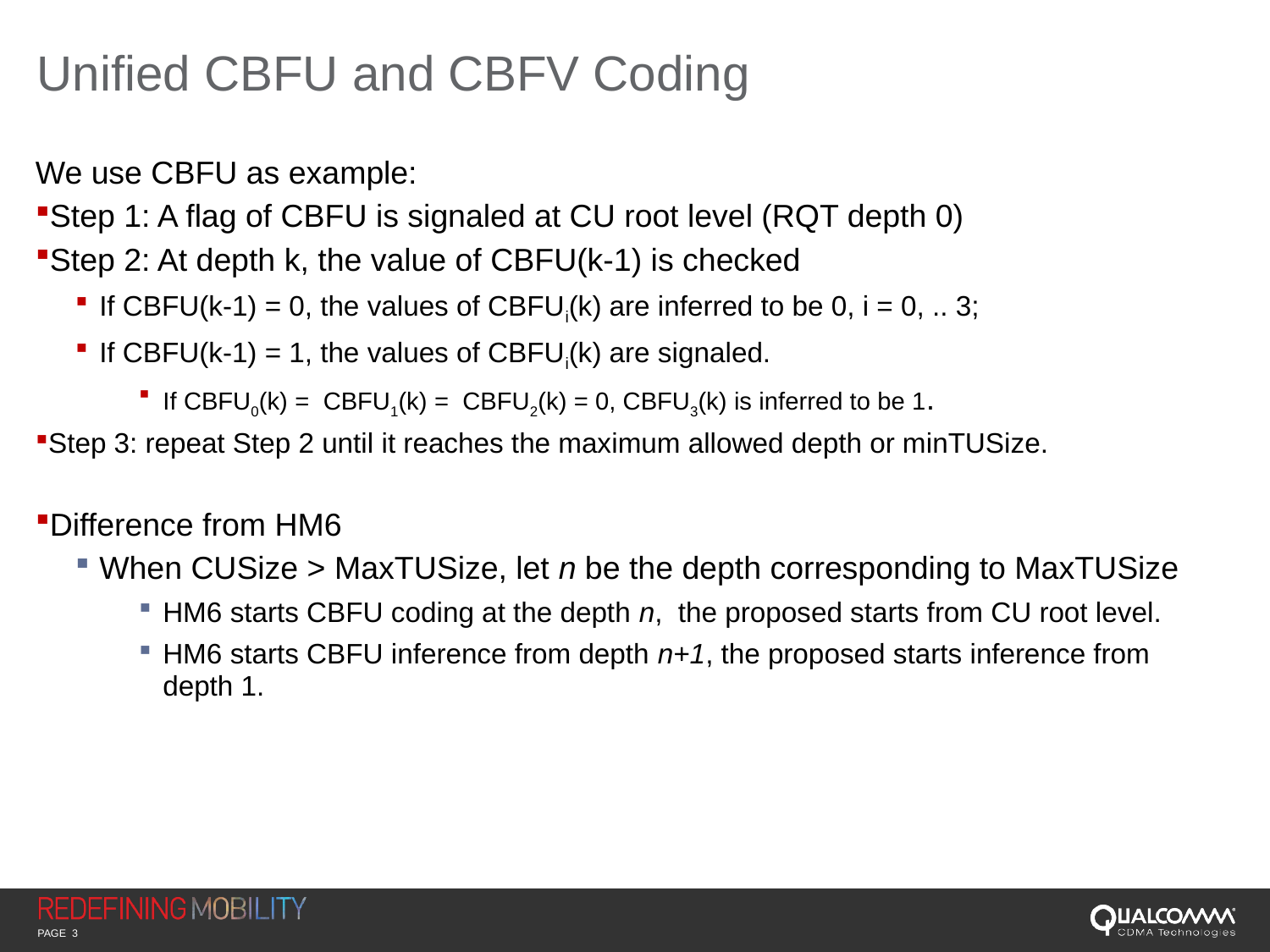

# Unified CBFU and CBFV Coding
We use CBFU as example:
Step 1: A flag of CBFU is signaled at CU root level (RQT depth 0)
Step 2: At depth k, the value of CBFU(k-1) is checked
If CBFU(k-1) = 0, the values of CBFUi(k) are inferred to be 0, i = 0, .. 3;
If CBFU(k-1) = 1, the values of CBFUi(k) are signaled.
If CBFU0(k) =  CBFU1(k) =  CBFU2(k) = 0, CBFU3(k) is inferred to be 1.
Step 3: repeat Step 2 until it reaches the maximum allowed depth or minTUSize.

Difference from HM6
When CUSize > MaxTUSize, let n be the depth corresponding to MaxTUSize
HM6 starts CBFU coding at the depth n,  the proposed starts from CU root level.
HM6 starts CBFU inference from depth n+1, the proposed starts inference from depth 1.